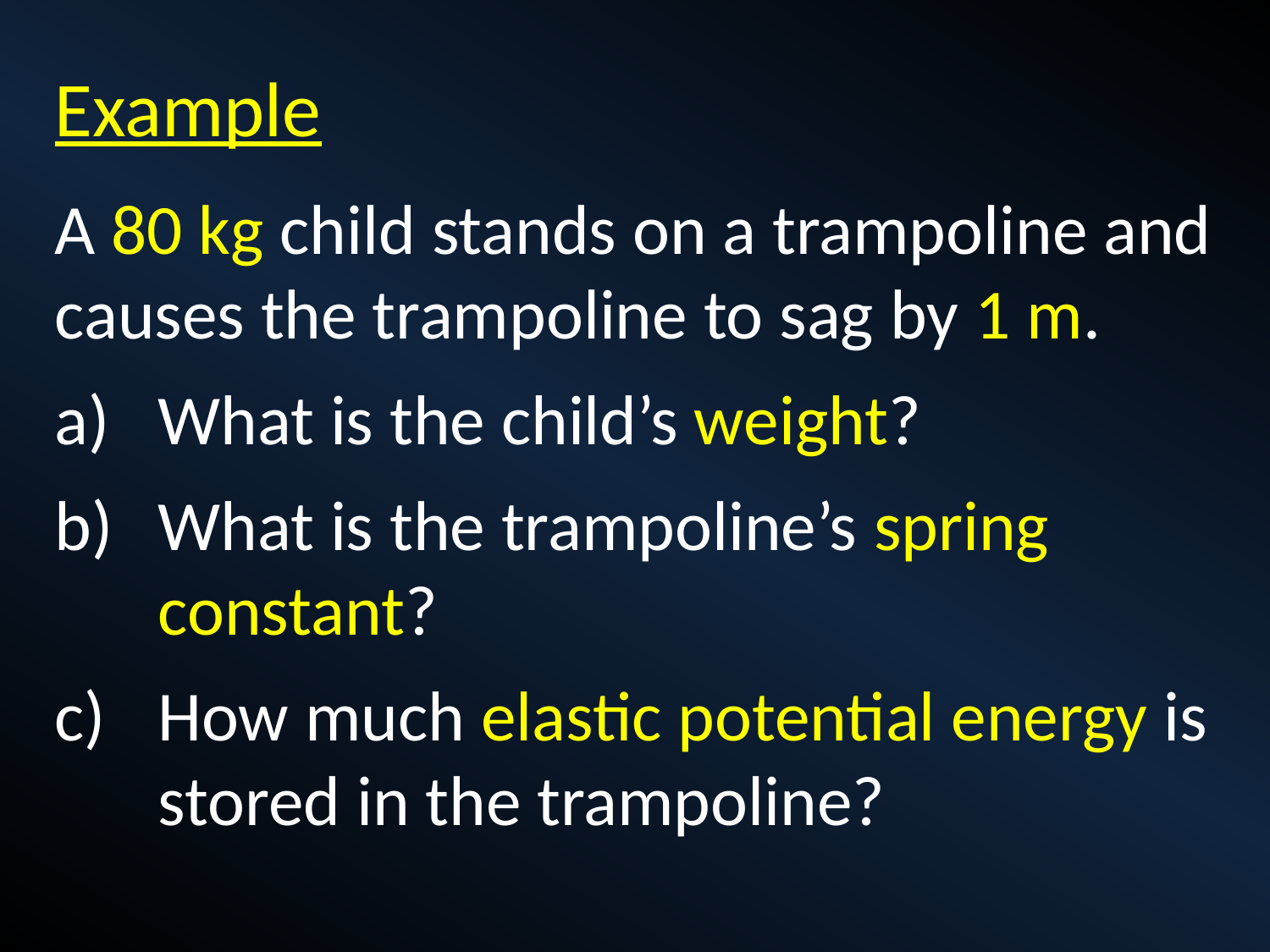

Example
A 80 kg child stands on a trampoline and causes the trampoline to sag by 1 m.
What is the child’s weight?
What is the trampoline’s spring constant?
How much elastic potential energy is stored in the trampoline?